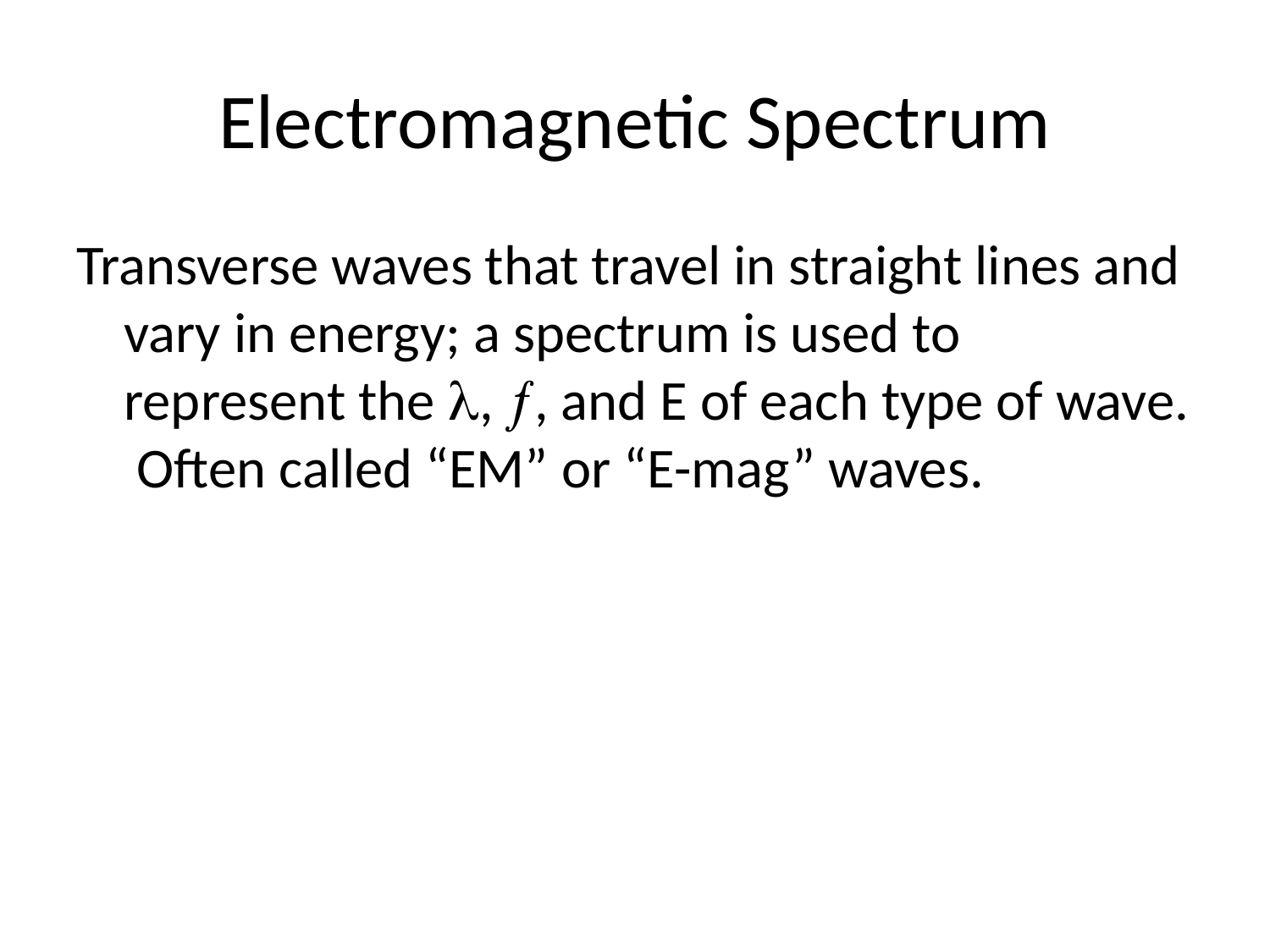

# Electromagnetic Spectrum
Transverse waves that travel in straight lines and vary in energy; a spectrum is used to represent the λ, ƒ, and E of each type of wave.  Often called “EM” or “E-mag” waves.